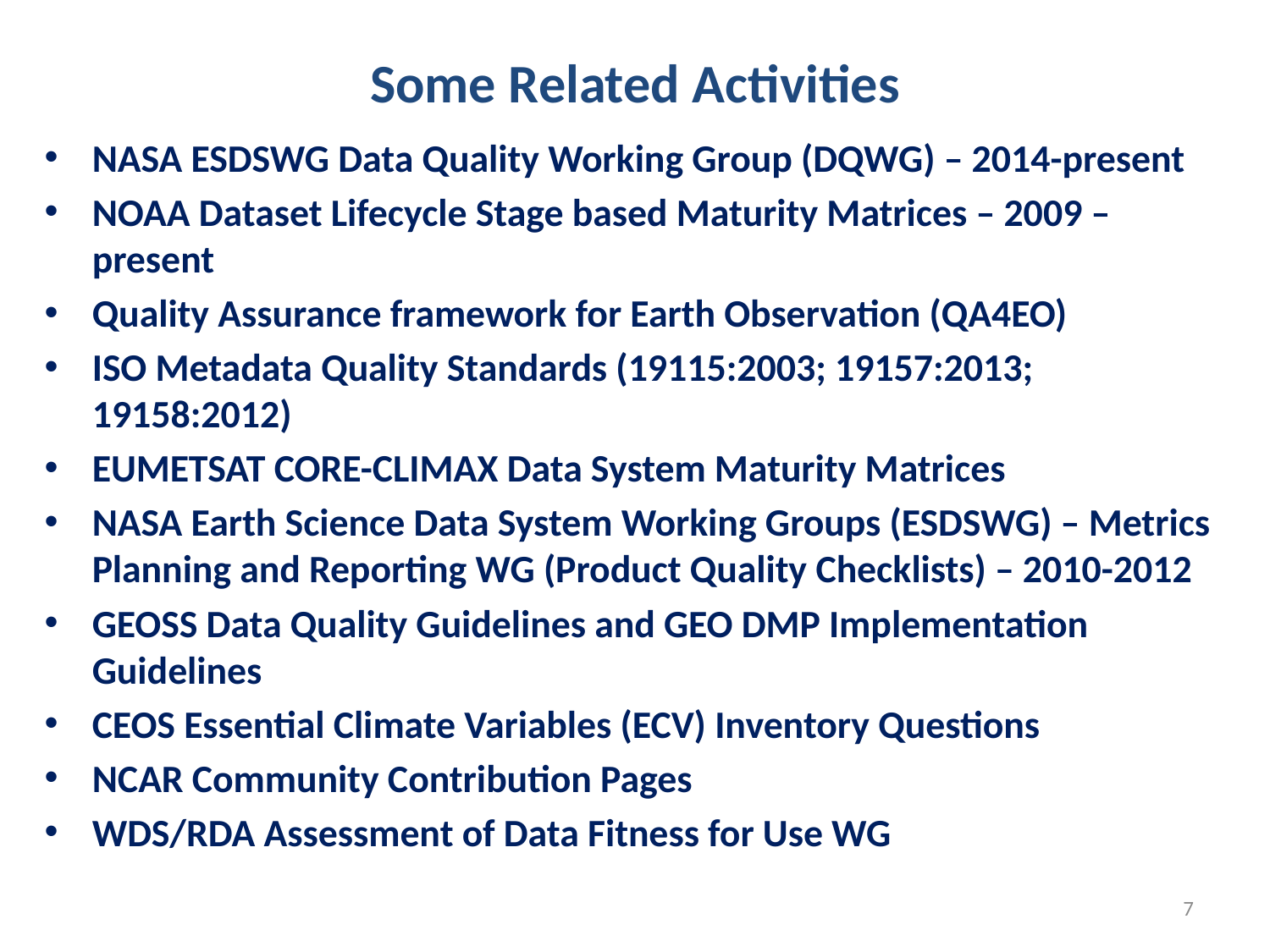

# Some Related Activities
NASA ESDSWG Data Quality Working Group (DQWG) – 2014-present
NOAA Dataset Lifecycle Stage based Maturity Matrices – 2009 – present
Quality Assurance framework for Earth Observation (QA4EO)
ISO Metadata Quality Standards (19115:2003; 19157:2013; 19158:2012)
EUMETSAT CORE-CLIMAX Data System Maturity Matrices
NASA Earth Science Data System Working Groups (ESDSWG) – Metrics Planning and Reporting WG (Product Quality Checklists) – 2010-2012
GEOSS Data Quality Guidelines and GEO DMP Implementation Guidelines
CEOS Essential Climate Variables (ECV) Inventory Questions
NCAR Community Contribution Pages
WDS/RDA Assessment of Data Fitness for Use WG
7